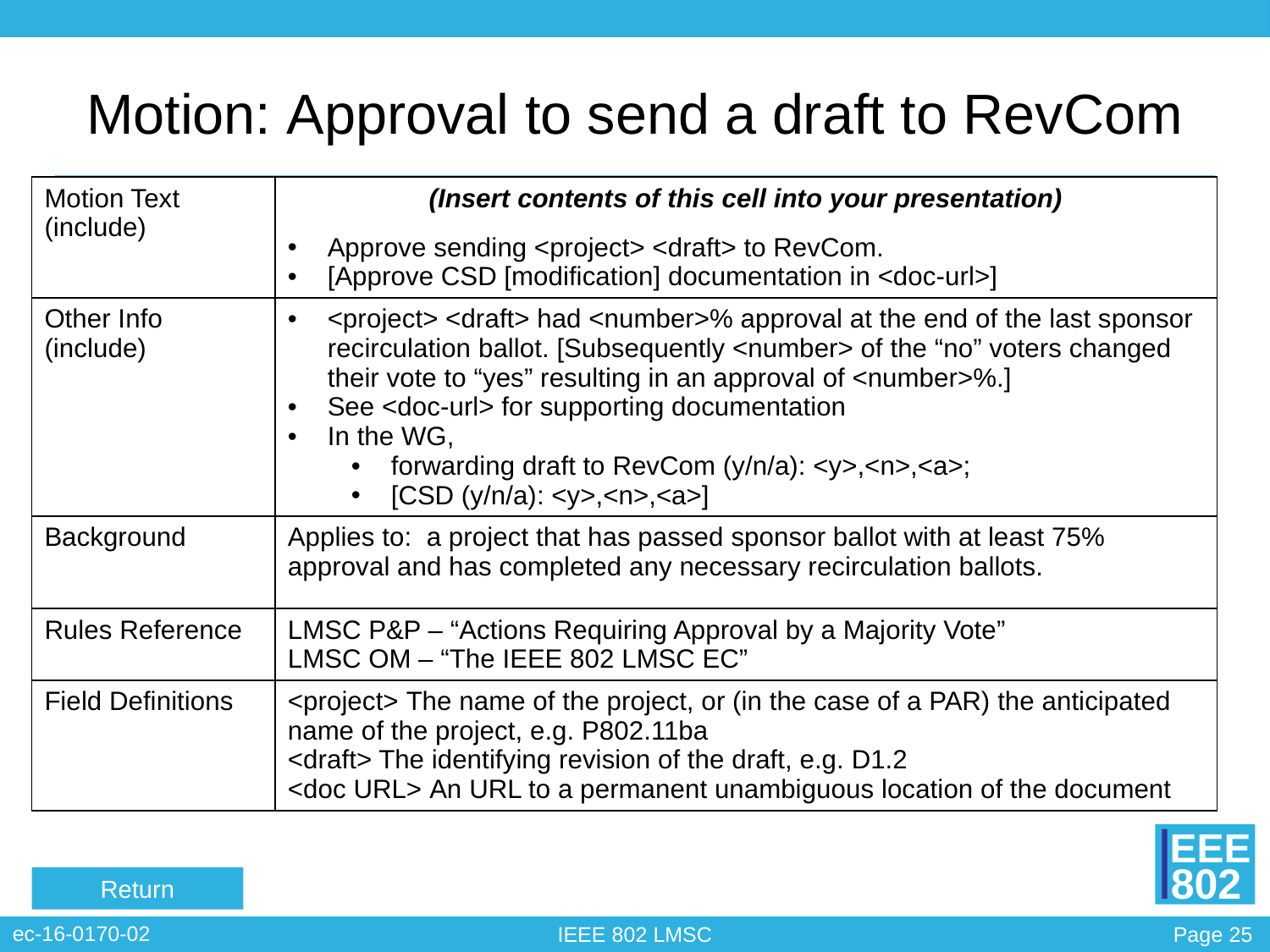

# Motion: Approval to send a draft to RevCom
| Motion Text (include) | (Insert contents of this cell into your presentation) |
| --- | --- |
|  | Approve sending <project> <draft> to RevCom. [Approve CSD [modification] documentation in <doc-url>] |
| Other Info (include) | <project> <draft> had <number>% approval at the end of the last sponsor recirculation ballot. [Subsequently <number> of the “no” voters changed their vote to “yes” resulting in an approval of <number>%.] See <doc-url> for supporting documentation In the WG, forwarding draft to RevCom (y/n/a): <y>,<n>,<a>; [CSD (y/n/a): <y>,<n>,<a>] |
| Background | Applies to: a project that has passed sponsor ballot with at least 75% approval and has completed any necessary recirculation ballots. |
| Rules Reference | LMSC P&P – “Actions Requiring Approval by a Majority Vote” LMSC OM – “The IEEE 802 LMSC EC” |
| Field Definitions | <project> The name of the project, or (in the case of a PAR) the anticipated name of the project, e.g. P802.11ba <draft> The identifying revision of the draft, e.g. D1.2 <doc URL> An URL to a permanent unambiguous location of the document |
Return